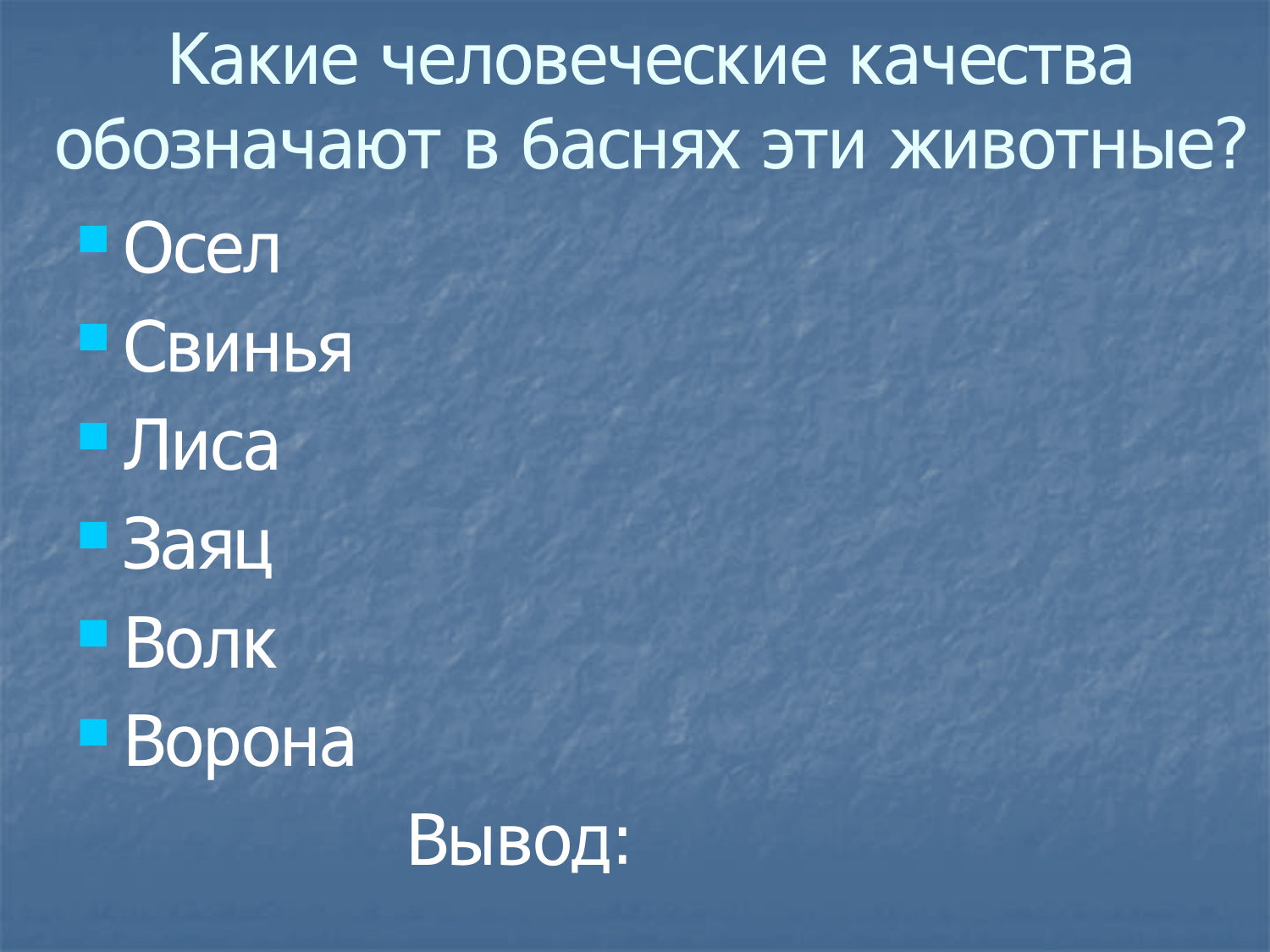

# Какие человеческие качества обозначают в баснях эти животные?
Осел
Свинья
Лиса
Заяц
Волк
Ворона
               Вывод: